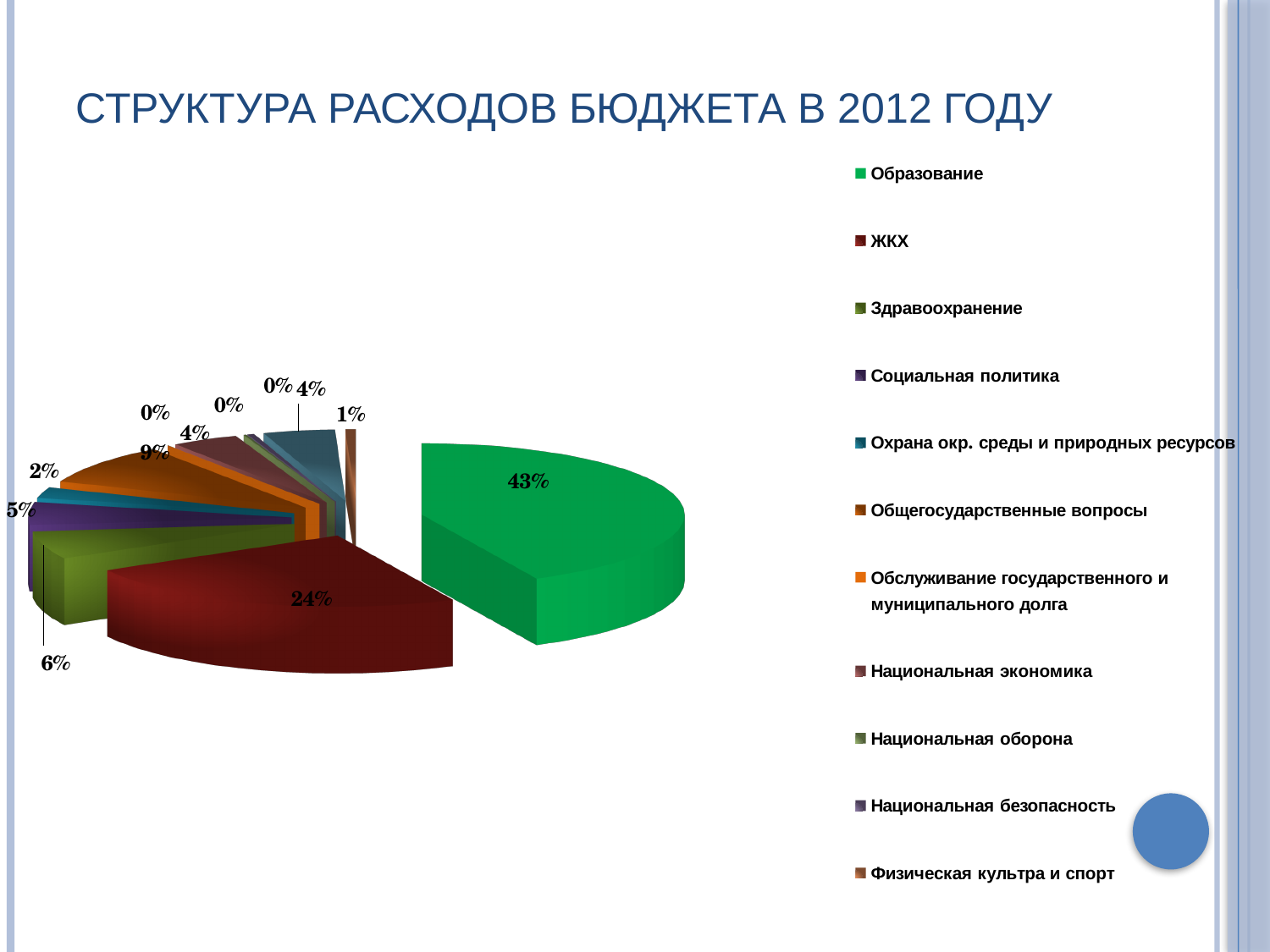

# Структура расходов бюджета в 2012 году

[unsupported chart]